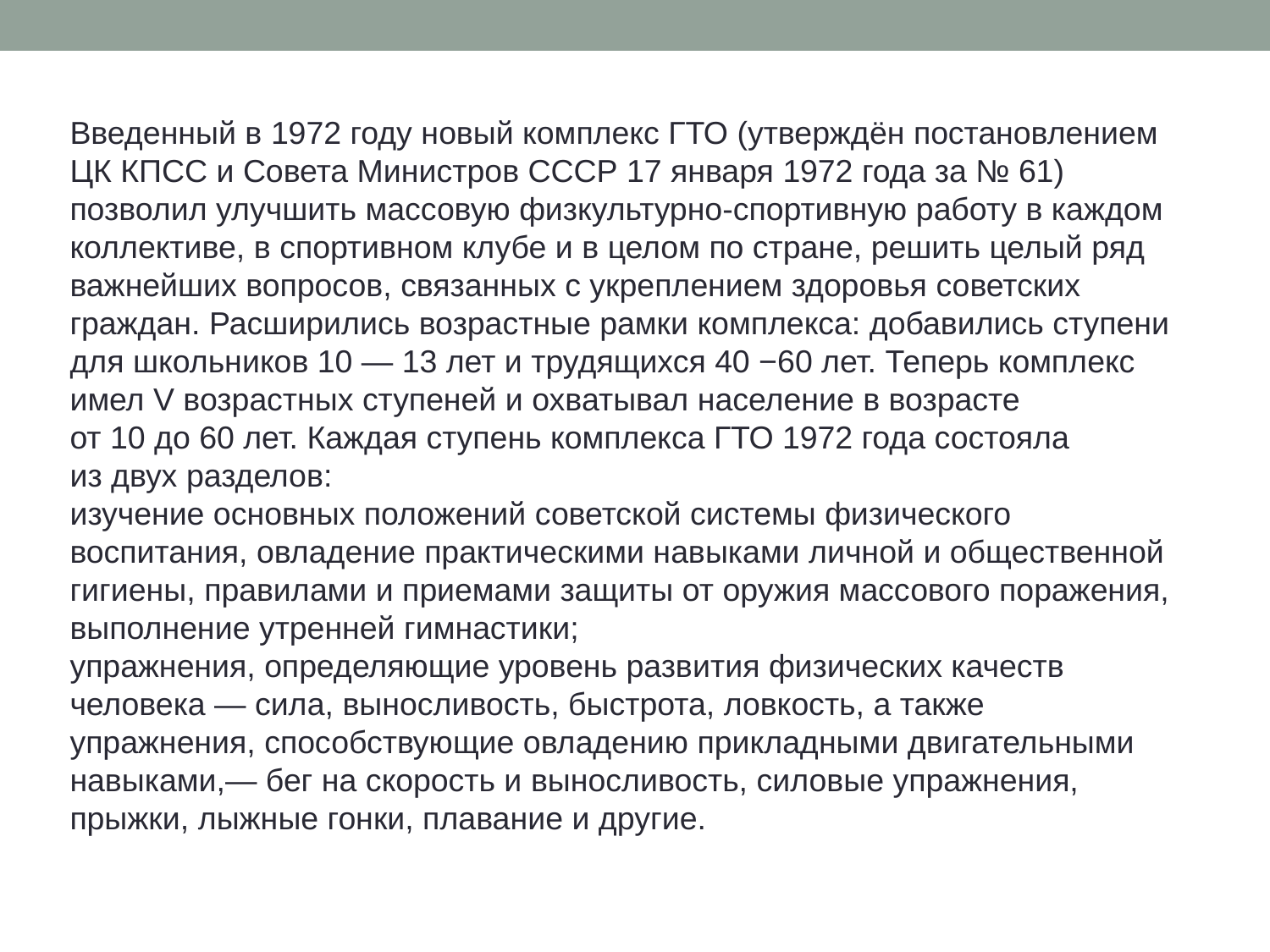

Введенный в 1972 году новый комплекс ГТО (утверждён постановлением ЦК КПСС и Совета Министров СССР 17 января 1972 года за № 61) позволил улучшить массовую физкультурно-спортивную работу в каждом коллективе, в спортивном клубе и в целом по стране, решить целый ряд важнейших вопросов, связанных с укреплением здоровья советских граждан. Расширились возрастные рамки комплекса: добавились ступени для школьников 10 — 13 лет и трудящихся 40 −60 лет. Теперь комплекс имел V возрастных ступеней и охватывал население в возрасте от 10 до 60 лет. Каждая ступень комплекса ГТО 1972 года состояла из двух разделов:
изучение основных положений советской системы физического воспитания, овладение практическими навыками личной и общественной гигиены, правилами и приемами защиты от оружия массового поражения, выполнение утренней гимнастики;
упражнения, определяющие уровень развития физических качеств человека — сила, выносливость, быстрота, ловкость, а также упражнения, способствующие овладению прикладными двигательными навыками,— бег на скорость и выносливость, силовые упражнения, прыжки, лыжные гонки, плавание и другие.